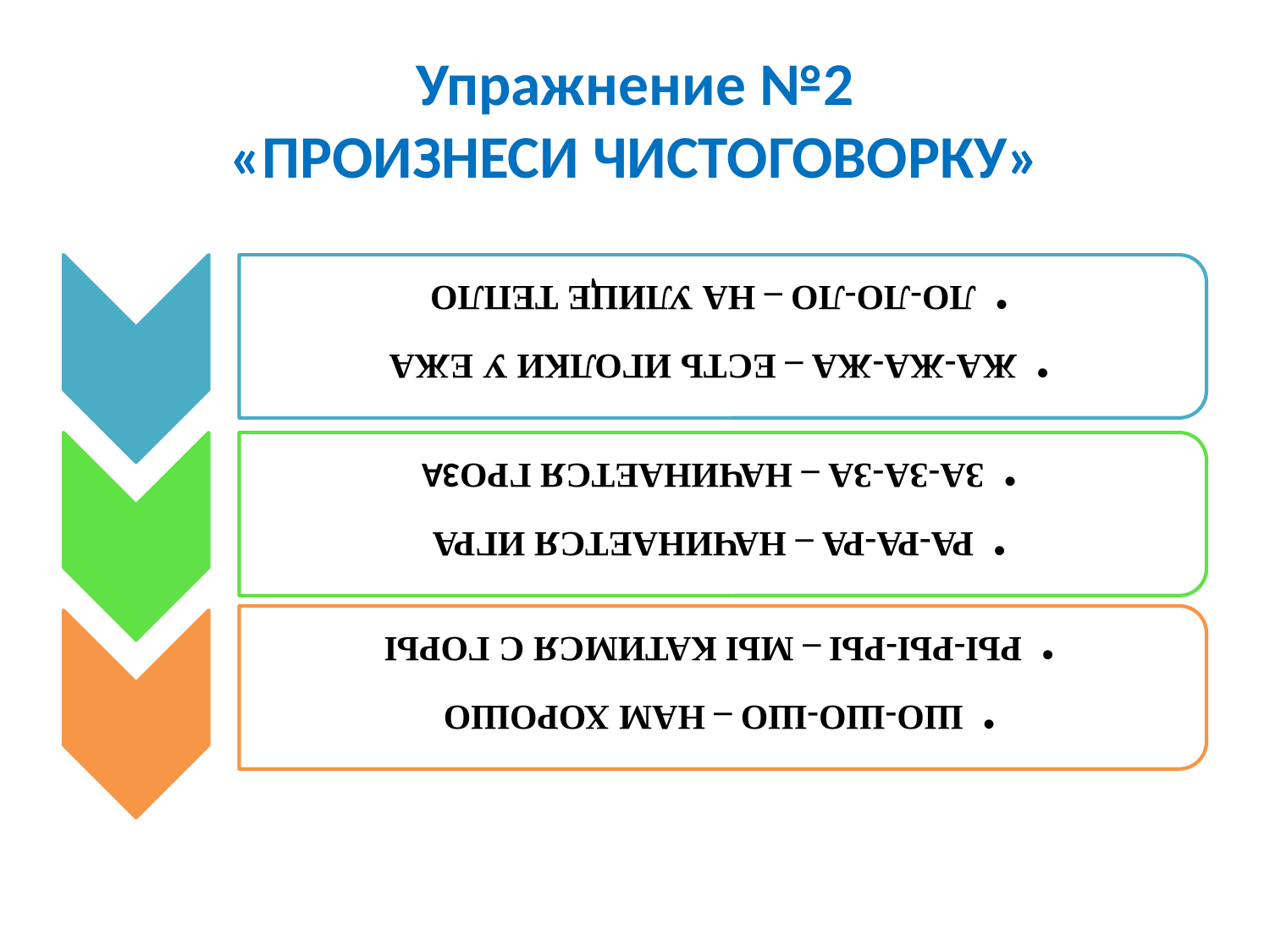

# Упражнение №2 «ПРОИЗНЕСИ ЧИСТОГОВОРКУ»

ЖА-ЖА-ЖА – ЕСТЬ ИГОЛКИ У ЕЖА
ЛО-ЛО-ЛО – НА УЛИЦЕ ТЕПЛО

РА-РА-РА – НАЧИНАЕТСЯ ИГРА
ЗА-ЗА-ЗА – НАЧИНАЕТСЯ ГРОЗА

ШО-ШО-ШО – НАМ ХОРОШО
РЫ-РЫ-РЫ – МЫ КАТИМСЯ С ГОРЫ